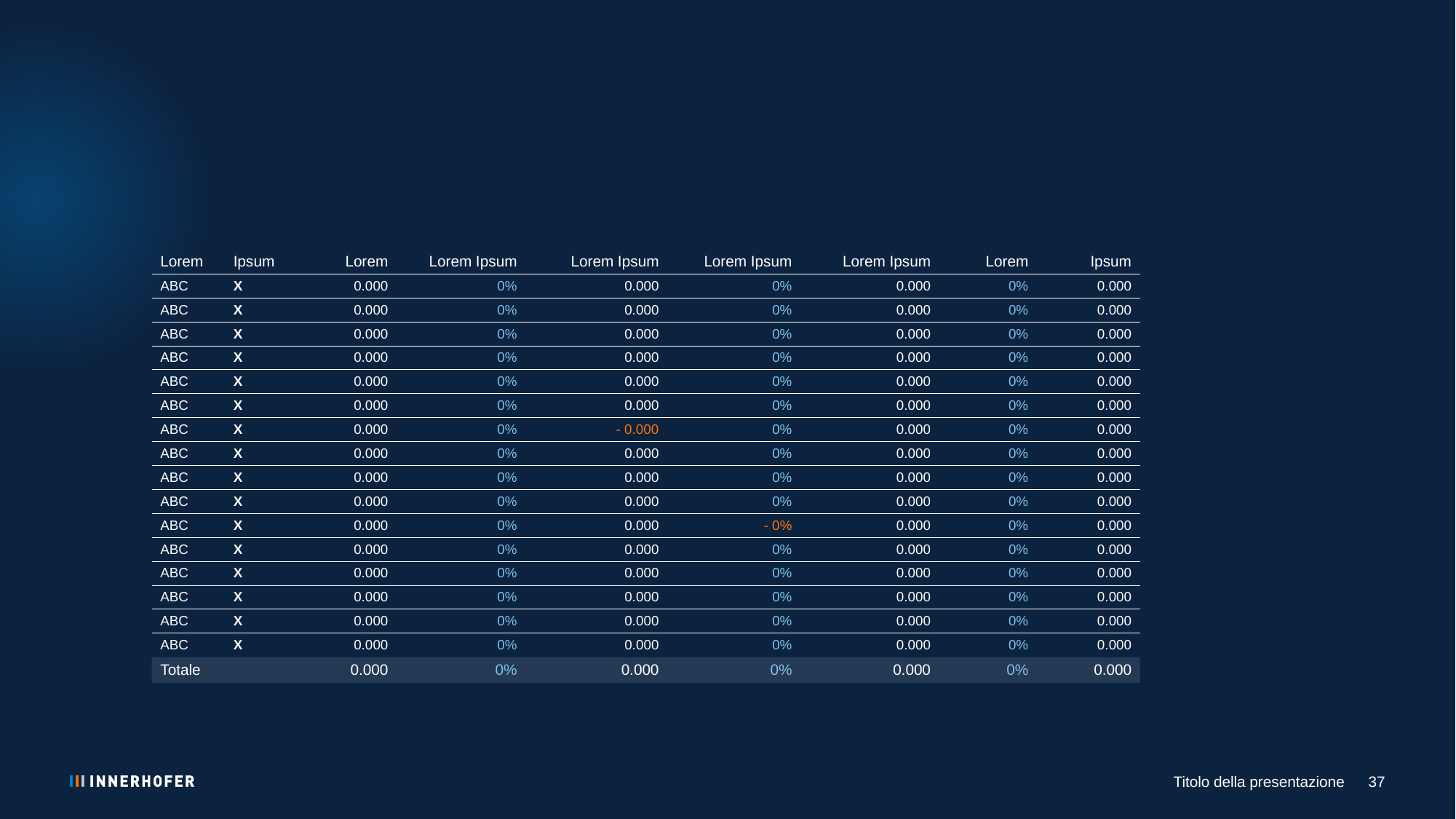

#
| Lorem | Ipsum | Lorem | Lorem Ipsum | Lorem Ipsum | Lorem Ipsum | Lorem Ipsum | Lorem | Ipsum |
| --- | --- | --- | --- | --- | --- | --- | --- | --- |
| ABC | X | 0.000 | 0% | 0.000 | 0% | 0.000 | 0% | 0.000 |
| ABC | X | 0.000 | 0% | 0.000 | 0% | 0.000 | 0% | 0.000 |
| ABC | X | 0.000 | 0% | 0.000 | 0% | 0.000 | 0% | 0.000 |
| ABC | X | 0.000 | 0% | 0.000 | 0% | 0.000 | 0% | 0.000 |
| ABC | X | 0.000 | 0% | 0.000 | 0% | 0.000 | 0% | 0.000 |
| ABC | X | 0.000 | 0% | 0.000 | 0% | 0.000 | 0% | 0.000 |
| ABC | X | 0.000 | 0% | - 0.000 | 0% | 0.000 | 0% | 0.000 |
| ABC | X | 0.000 | 0% | 0.000 | 0% | 0.000 | 0% | 0.000 |
| ABC | X | 0.000 | 0% | 0.000 | 0% | 0.000 | 0% | 0.000 |
| ABC | X | 0.000 | 0% | 0.000 | 0% | 0.000 | 0% | 0.000 |
| ABC | X | 0.000 | 0% | 0.000 | - 0% | 0.000 | 0% | 0.000 |
| ABC | X | 0.000 | 0% | 0.000 | 0% | 0.000 | 0% | 0.000 |
| ABC | X | 0.000 | 0% | 0.000 | 0% | 0.000 | 0% | 0.000 |
| ABC | X | 0.000 | 0% | 0.000 | 0% | 0.000 | 0% | 0.000 |
| ABC | X | 0.000 | 0% | 0.000 | 0% | 0.000 | 0% | 0.000 |
| ABC | X | 0.000 | 0% | 0.000 | 0% | 0.000 | 0% | 0.000 |
| Totale |  | 0.000 | 0% | 0.000 | 0% | 0.000 | 0% | 0.000 |
Titolo della presentazione
37